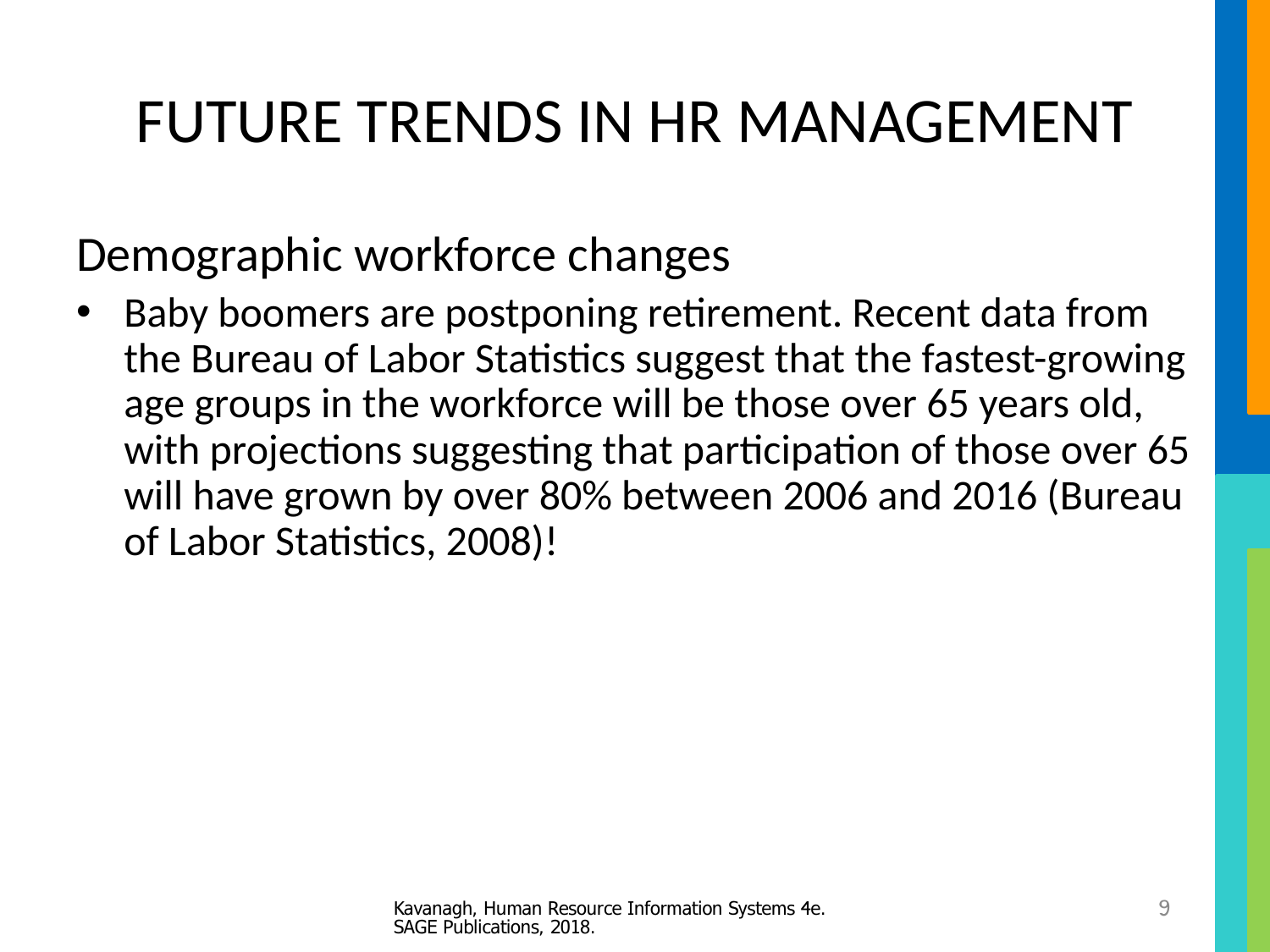

# FUTURE TRENDS IN HR MANAGEMENT
Demographic workforce changes
Baby boomers are postponing retirement. Recent data from the Bureau of Labor Statistics suggest that the fastest-growing age groups in the workforce will be those over 65 years old, with projections suggesting that participation of those over 65 will have grown by over 80% between 2006 and 2016 (Bureau of Labor Statistics, 2008)!
Kavanagh, Human Resource Information Systems 4e. SAGE Publications, 2018.
9